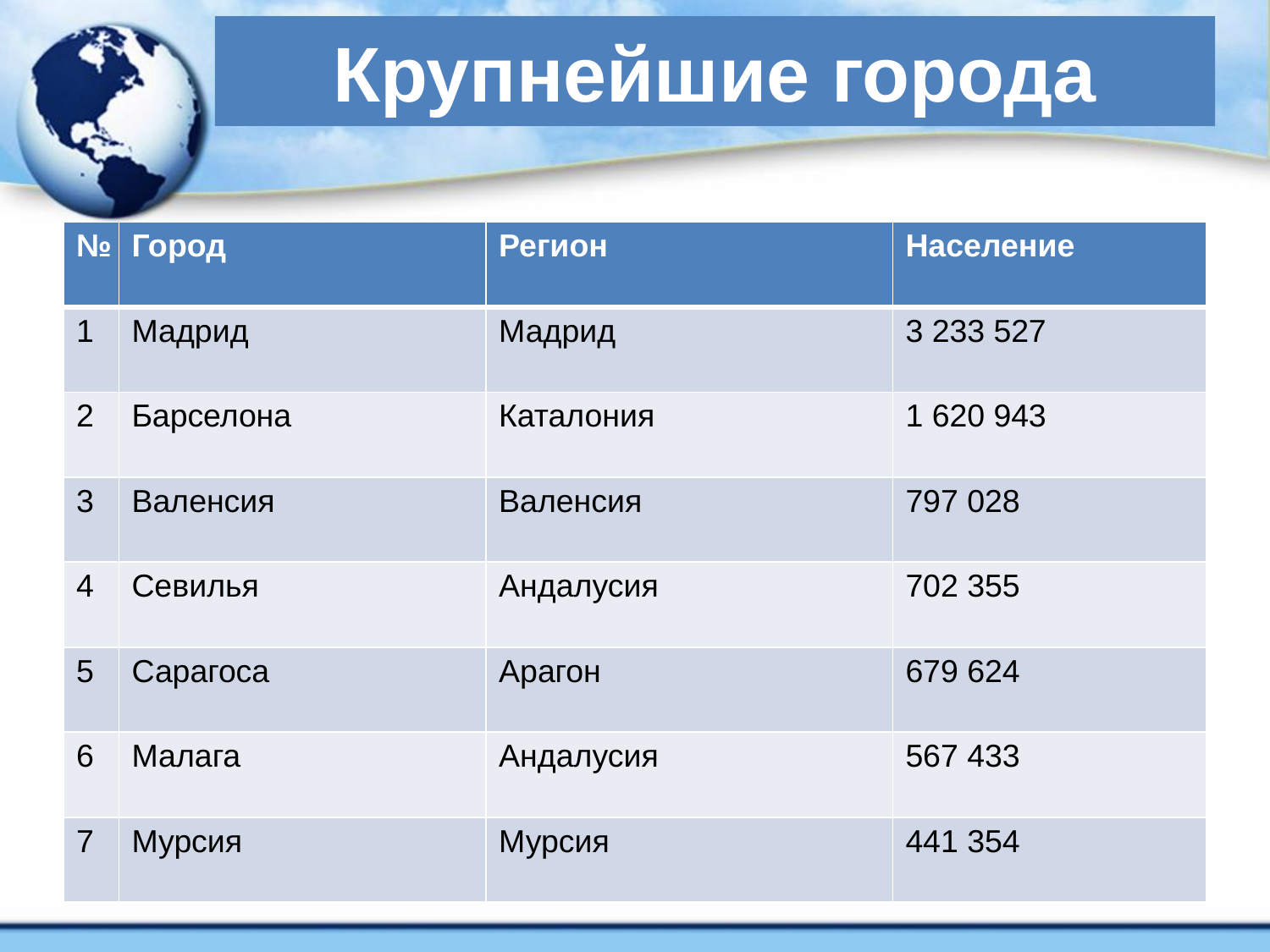

# Крупнейшие города
| № | Город | Регион | Население |
| --- | --- | --- | --- |
| 1 | Мадрид | Мадрид | 3 233 527 |
| 2 | Барселона | Каталония | 1 620 943 |
| 3 | Валенсия | Валенсия | 797 028 |
| 4 | Севилья | Андалусия | 702 355 |
| 5 | Сарагоса | Арагон | 679 624 |
| 6 | Малага | Андалусия | 567 433 |
| 7 | Мурсия | Мурсия | 441 354 |